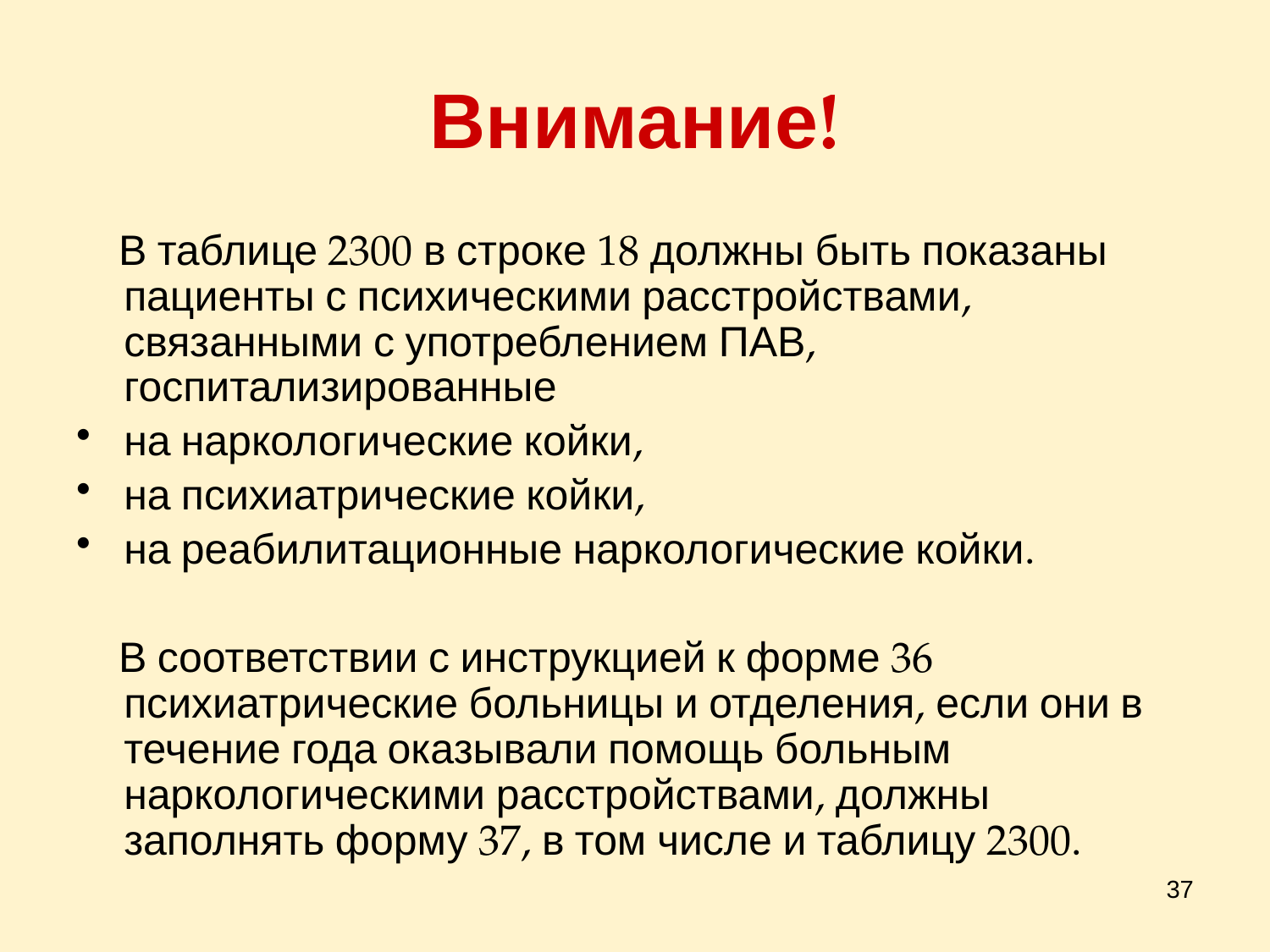

# Внимание!
     В таблице 2300 в строке 18 должны быть показаны пациенты с психическими расстройствами, связанными с употреблением ПАВ, госпитализированные
на наркологические койки,
на психиатрические койки,
на реабилитационные наркологические койки.

    В соответствии с инструкцией к форме 36 психиатрические больницы и отделения, если они в течение года оказывали помощь больным наркологическими расстройствами, должны заполнять форму 37, в том числе и таблицу 2300.

37